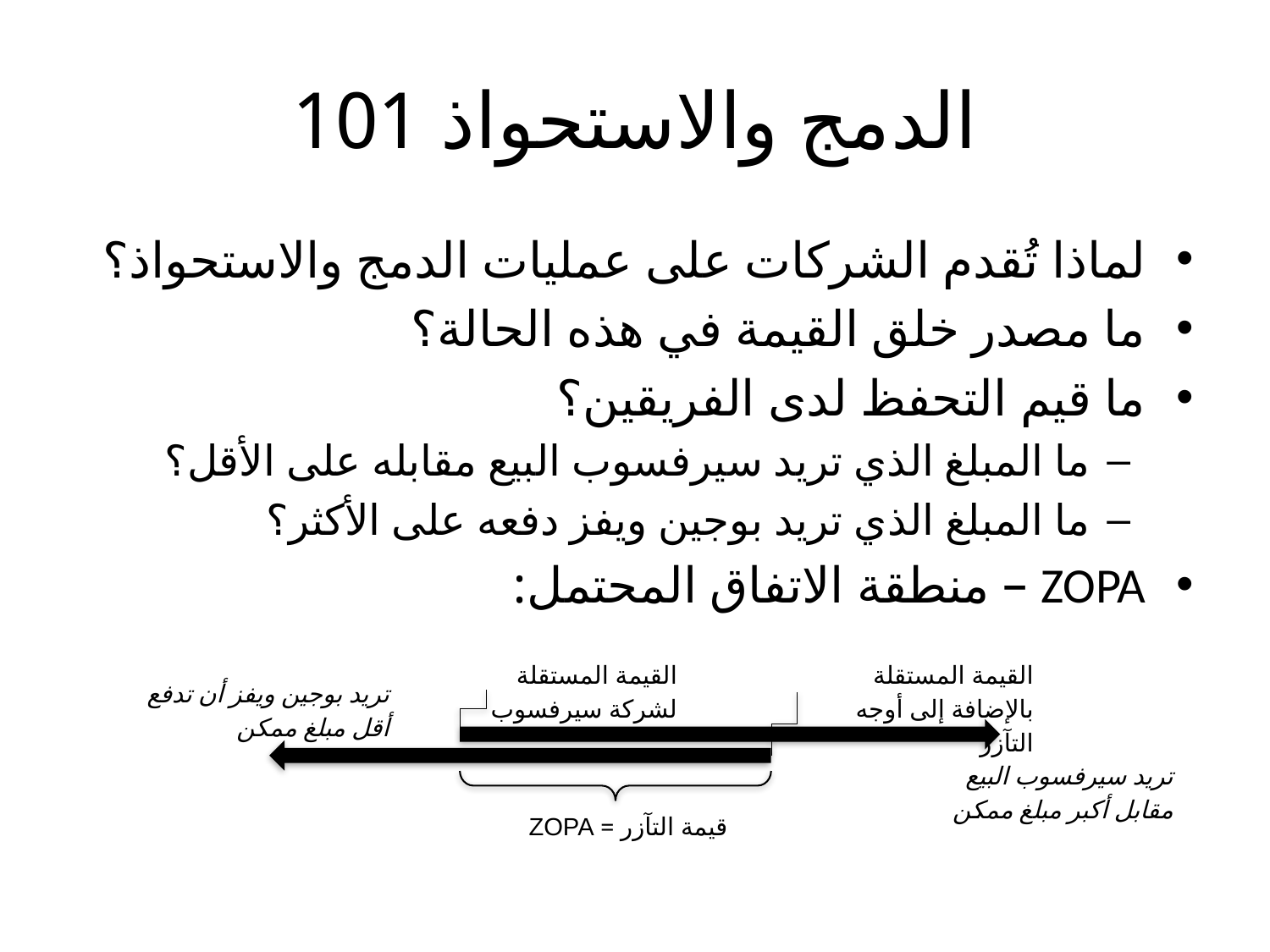

# الدمج والاستحواذ 101
لماذا تُقدم الشركات على عمليات الدمج والاستحواذ؟
ما مصدر خلق القيمة في هذه الحالة؟
ما قيم التحفظ لدى الفريقين؟
ما المبلغ الذي تريد سيرفسوب البيع مقابله على الأقل؟
ما المبلغ الذي تريد بوجين ويفز دفعه على الأكثر؟
ZOPA – منطقة الاتفاق المحتمل:

القيمة المستقلة لشركة سيرفسوب
القيمة المستقلة بالإضافة إلى أوجه التآزر
تريد بوجين ويفز أن تدفع أقل مبلغ ممكن

تريد سيرفسوب البيع مقابل أكبر مبلغ ممكن
قيمة التآزر = ZOPA